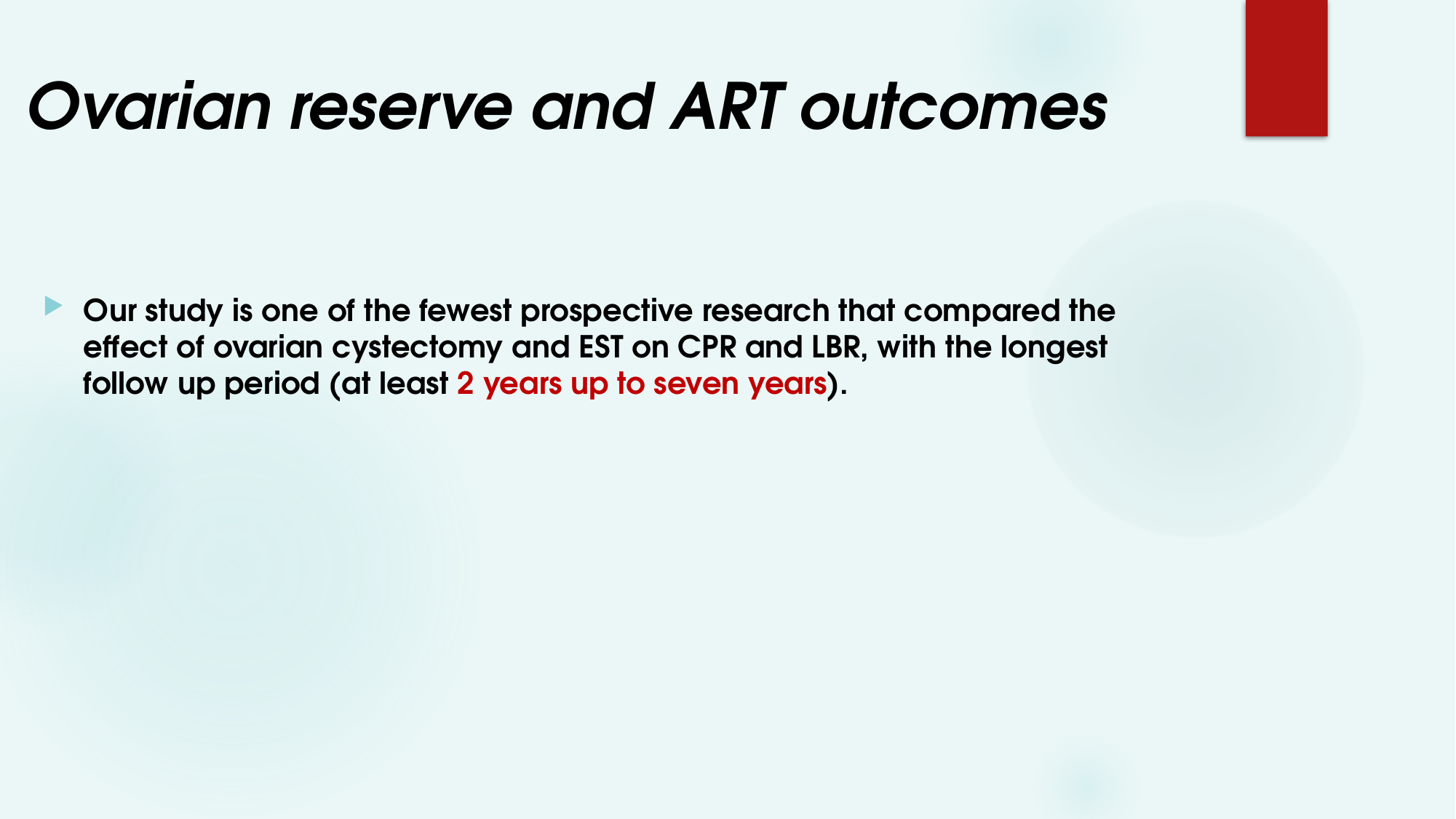

# Ovarian reserve and ART outcomes
Our study is one of the fewest prospective research that compared the effect of ovarian cystectomy and EST on CPR and LBR, with the longest follow up period (at least 2 years up to seven years).